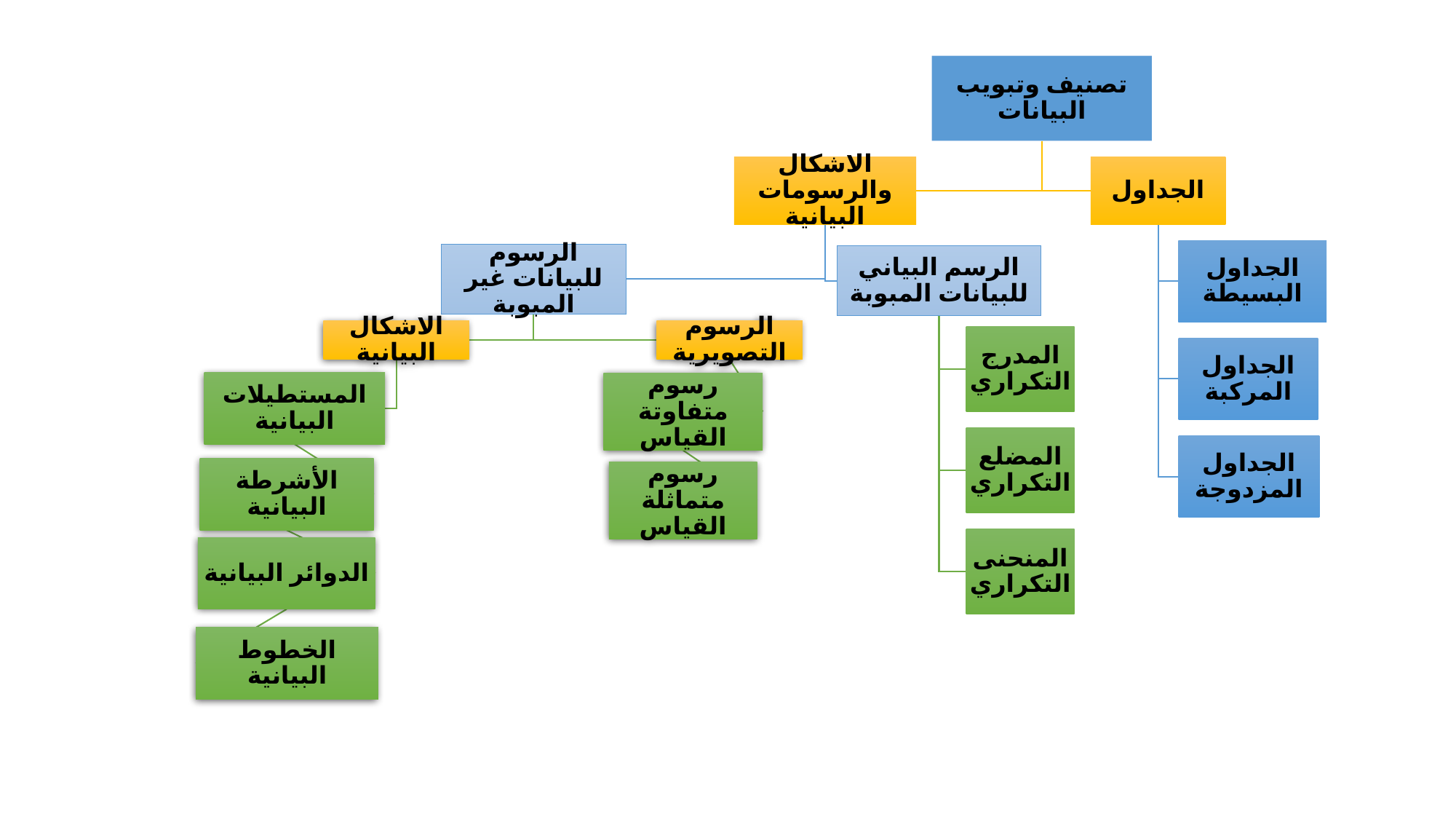

تصنيف وتبويب البيانات
الاشكال والرسومات البيانية
الرسوم للبيانات غير المبوبة
الاشكال البيانية
المستطيلات البيانية
الأشرطة البيانية
الدوائر البيانية
الخطوط البيانية
الرسوم التصويرية
رسوم متفاوتة القياس
رسوم متماثلة القياس
الرسم البياني للبيانات المبوبة
المدرج التكراري
المضلع التكراري
المنحنى التكراري
الجداول
الجداول البسيطة
الجداول المركبة
الجداول المزدوجة